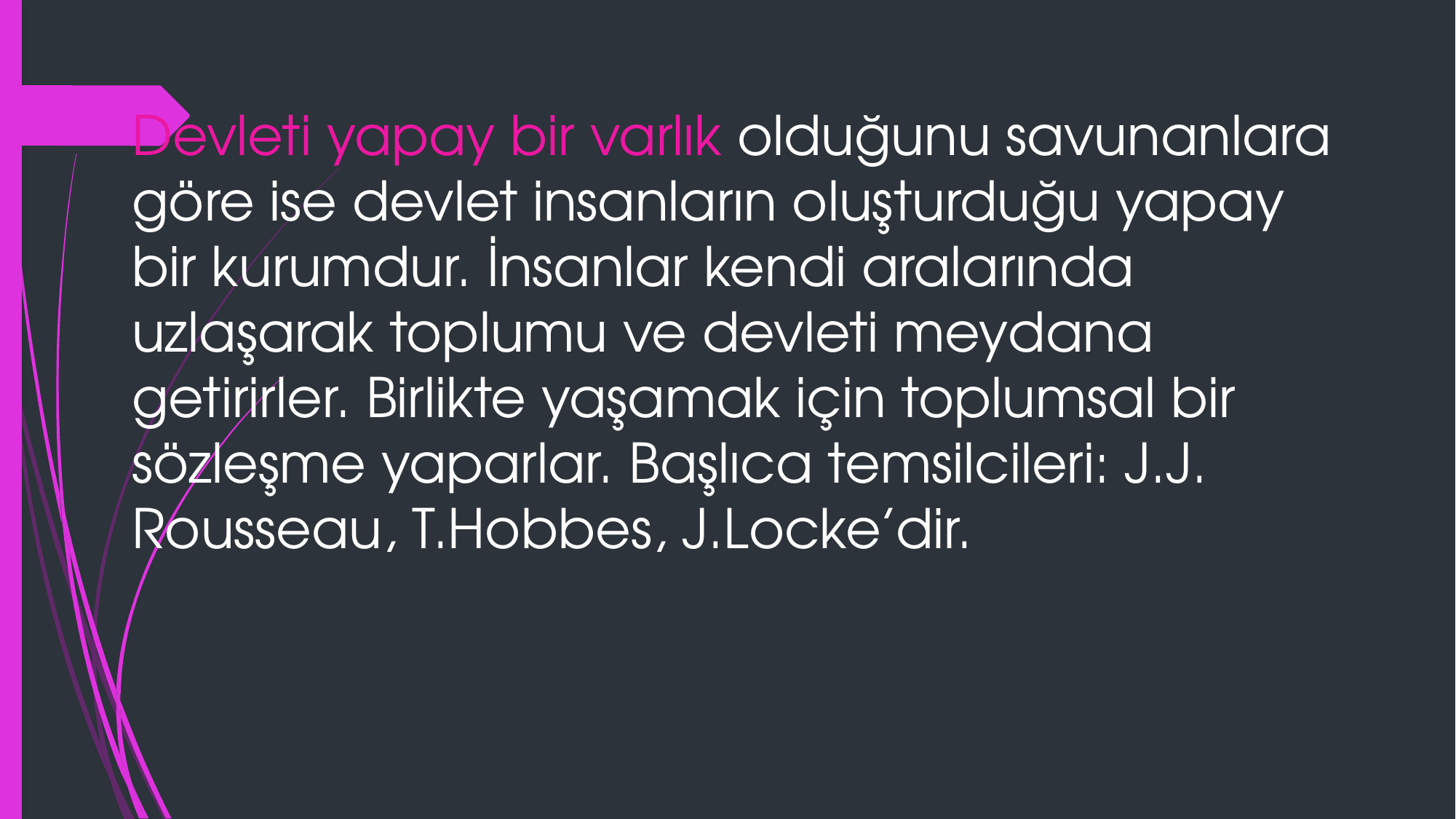

Devleti yapay bir varlık olduğunu savunanlara göre ise devlet insanların oluşturduğu yapay bir kurumdur. İnsanlar kendi aralarında uzlaşarak toplumu ve devleti meydana getirirler. Birlikte yaşamak için toplumsal bir sözleşme yaparlar. Başlıca temsilcileri: J.J. Rousseau, T.Hobbes, J.Locke’dir.